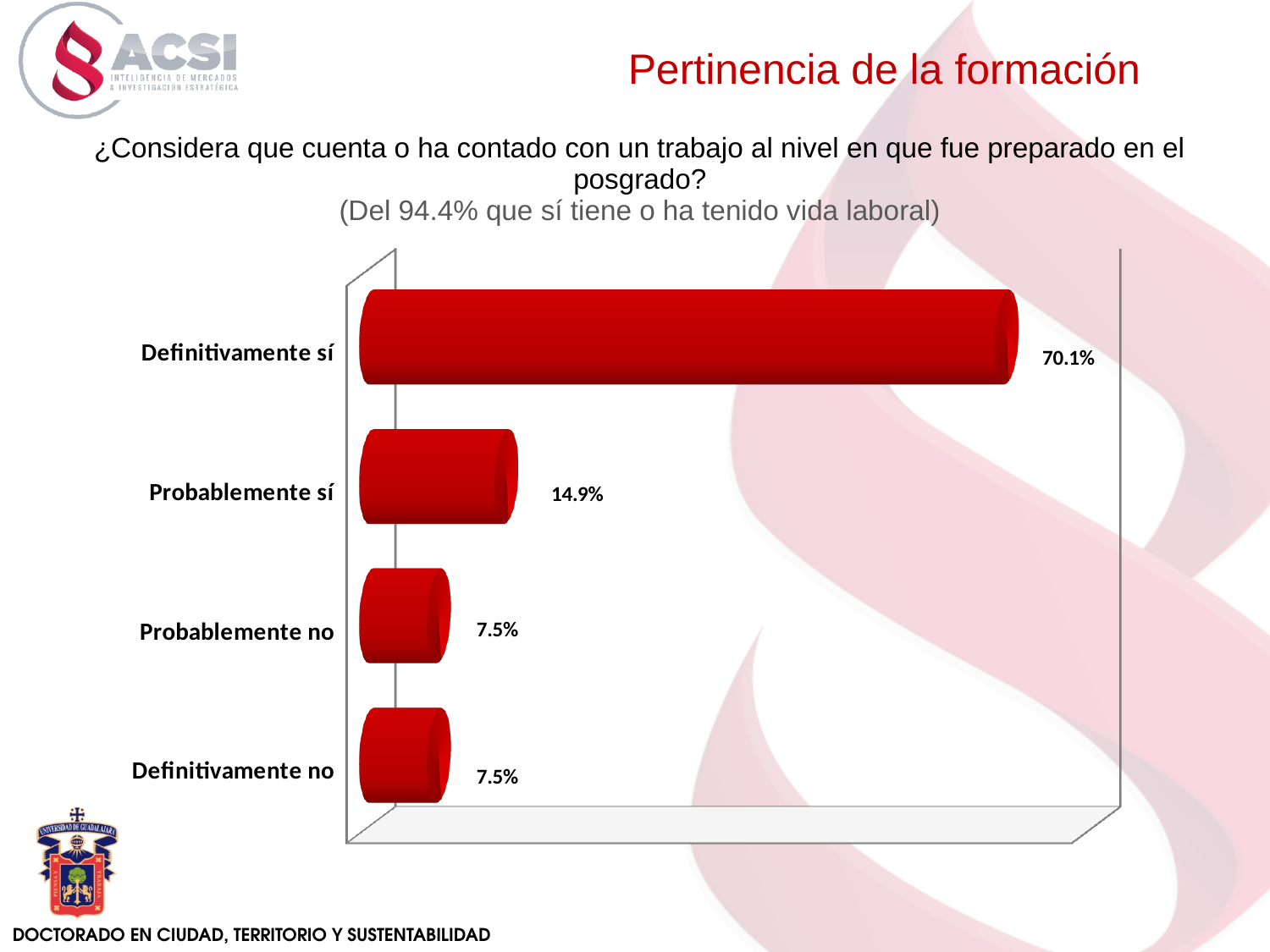

Pertinencia de la formación
¿Considera que cuenta o ha contado con un trabajo al nivel en que fue preparado en el posgrado?
(Del 94.4% que sí tiene o ha tenido vida laboral)

[unsupported chart]